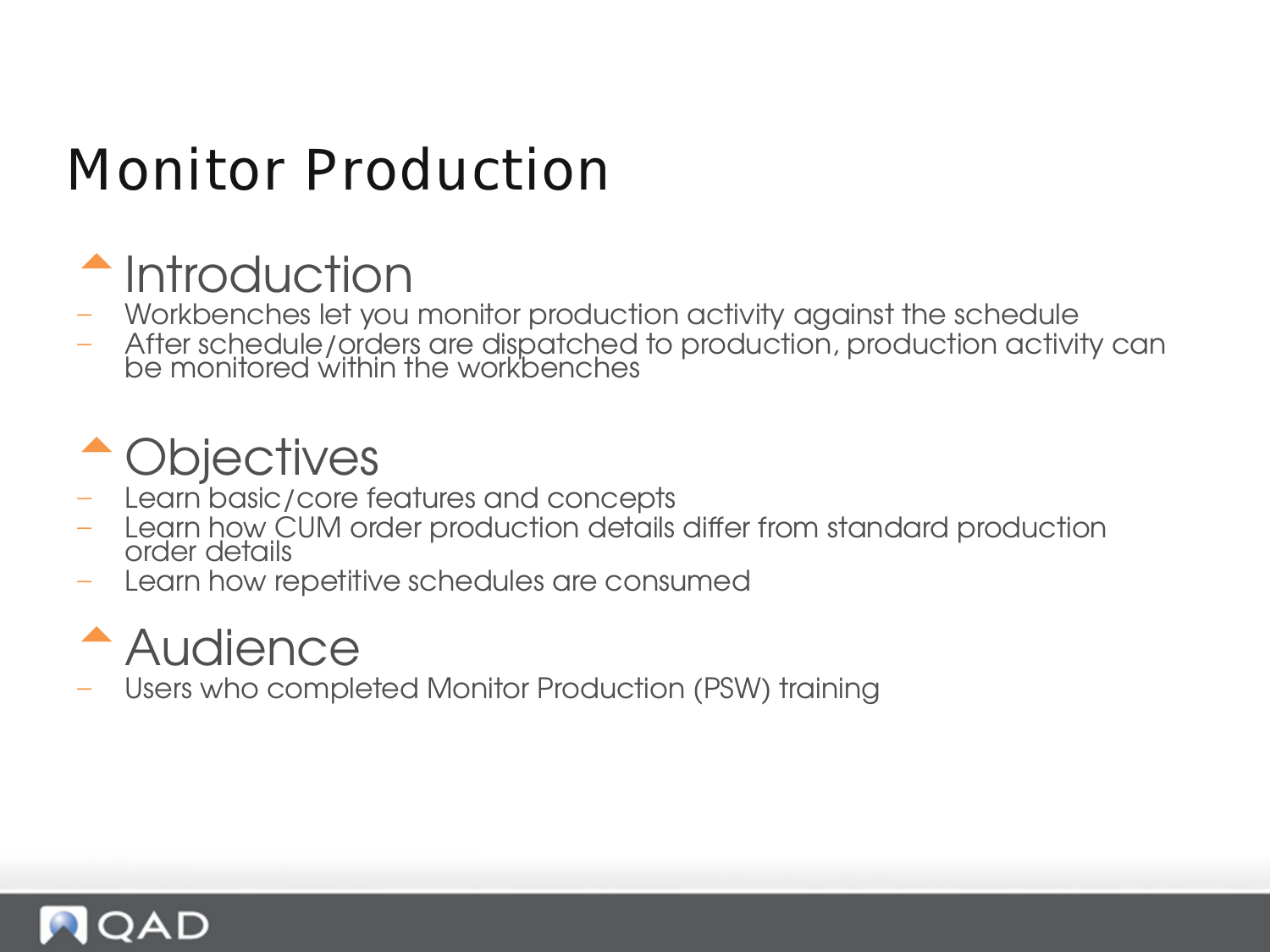

Monitor Production
Introduction
Workbenches let you monitor production activity against the schedule
After schedule/orders are dispatched to production, production activity can be monitored within the workbenches

Objectives
Learn basic/core features and concepts
Learn how CUM order production details differ from standard production order details
Learn how repetitive schedules are consumed
Audience
Users who completed Monitor Production (PSW) training